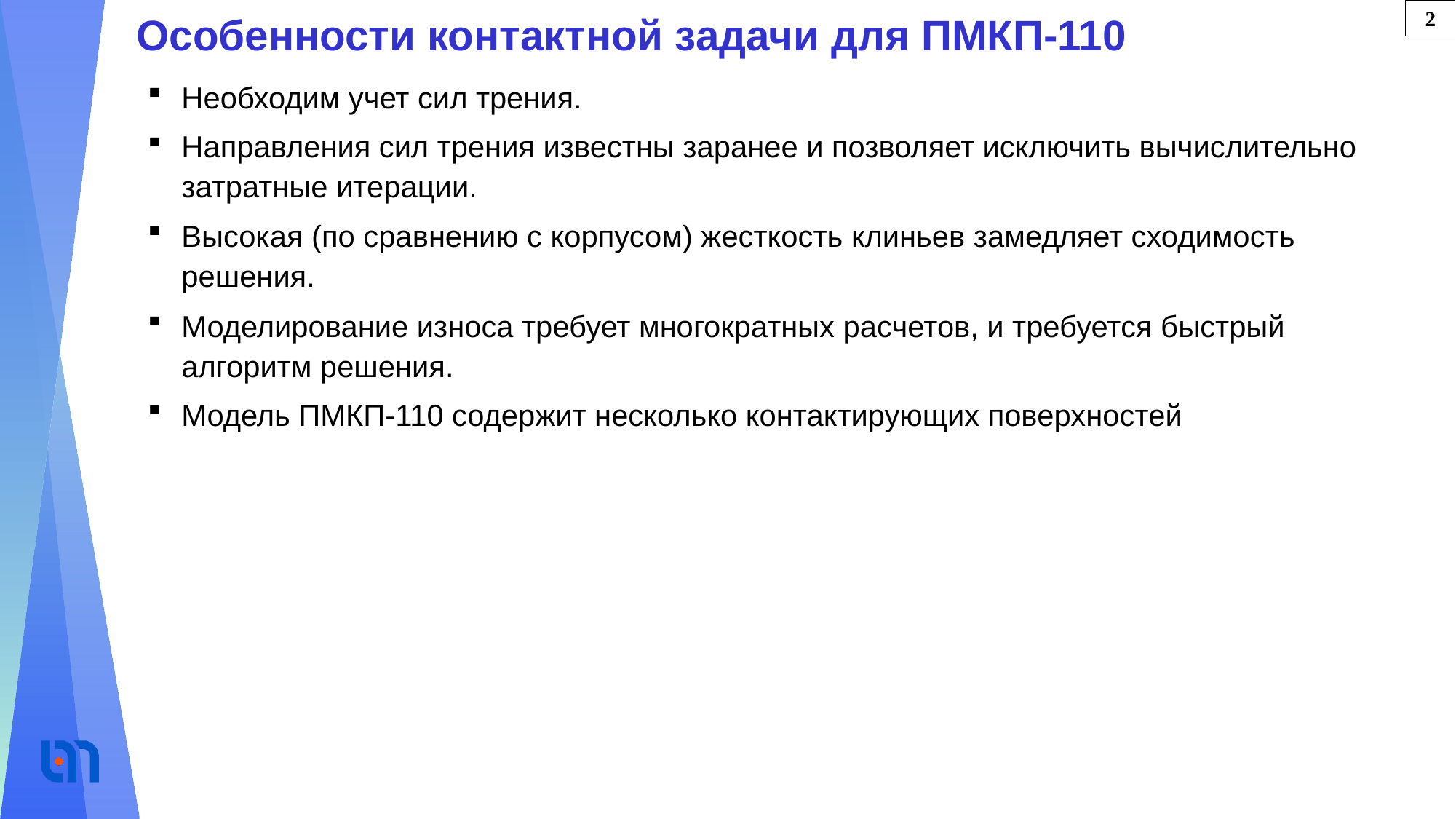

2
Особенности контактной задачи для ПМКП-110
Необходим учет сил трения.
Направления сил трения известны заранее и позволяет исключить вычислительно затратные итерации.
Высокая (по сравнению с корпусом) жесткость клиньев замедляет сходимость решения.
Моделирование износа требует многократных расчетов, и требуется быстрый алгоритм решения.
Модель ПМКП-110 содержит несколько контактирующих поверхностей